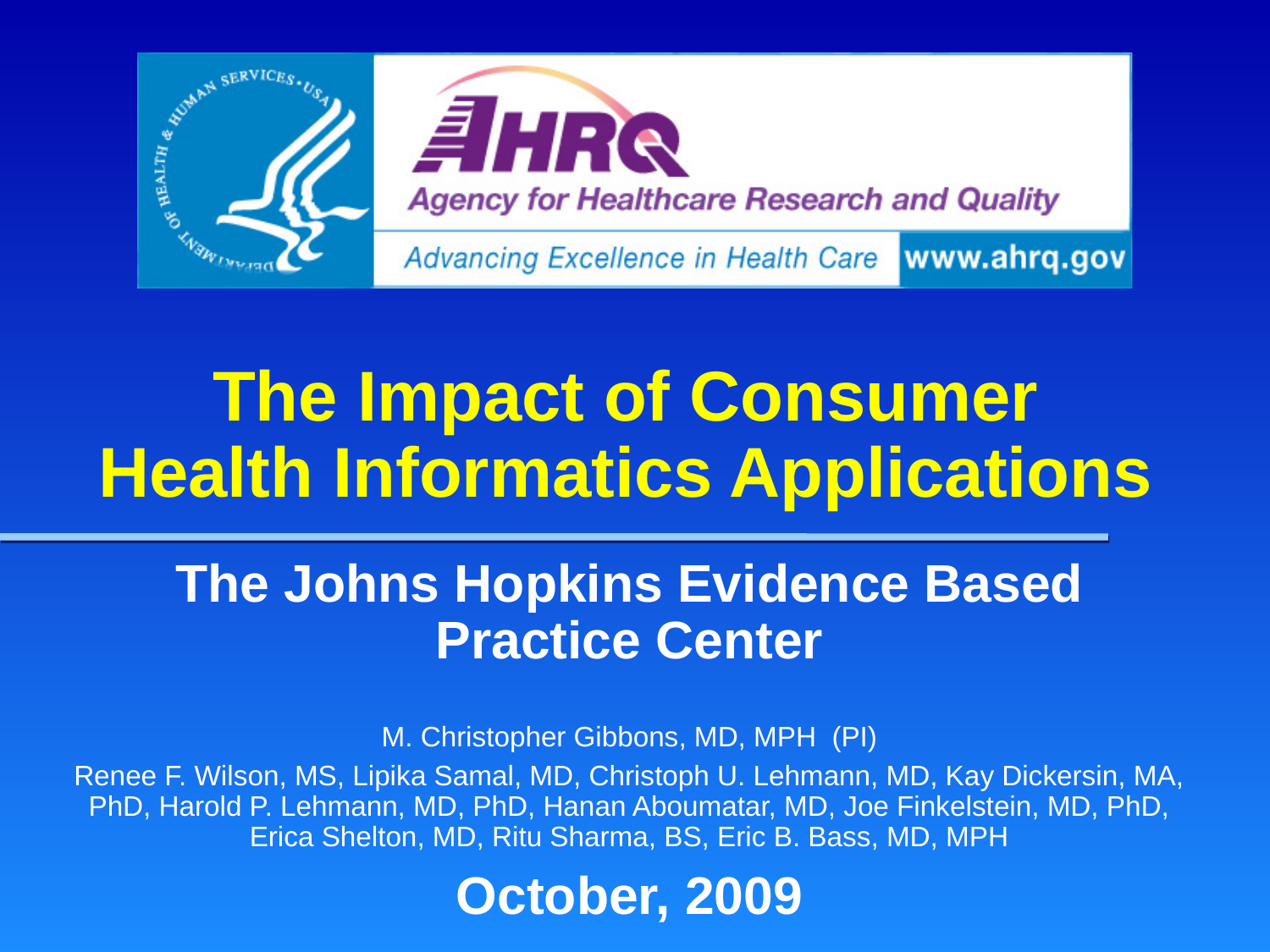

# The Impact of Consumer Health Informatics Applications
The Johns Hopkins Evidence Based Practice Center

M. Christopher Gibbons, MD, MPH  (PI)
Renee F. Wilson, MS, Lipika Samal, MD, Christoph U. Lehmann, MD, Kay Dickersin, MA, PhD, Harold P. Lehmann, MD, PhD, Hanan Aboumatar, MD, Joe Finkelstein, MD, PhD, Erica Shelton, MD, Ritu Sharma, BS, Eric B. Bass, MD, MPH
October, 2009